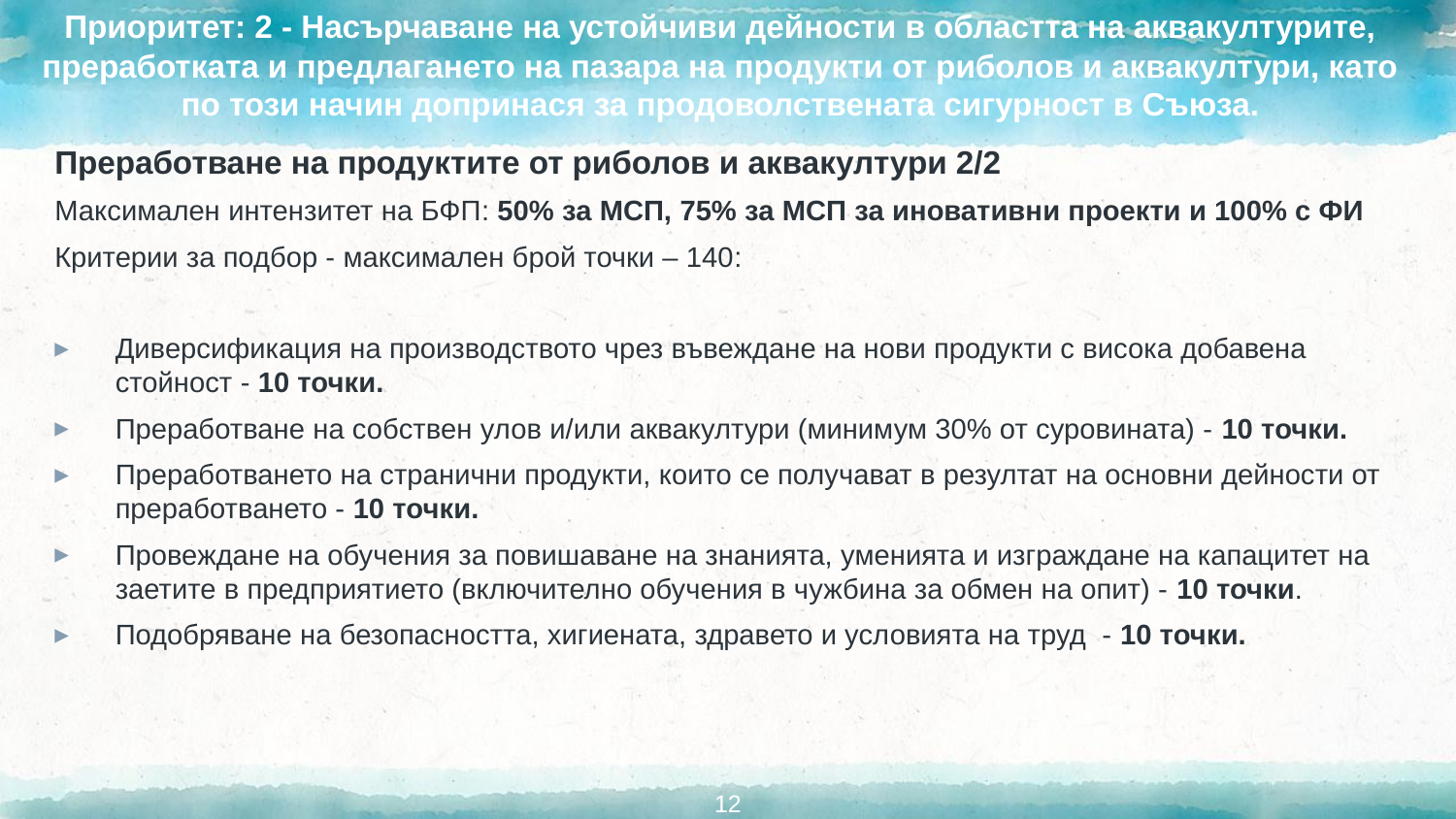

# Приоритет: 2 - Насърчаване на устойчиви дейности в областта на аквакултурите, преработката и предлагането на пазара на продукти от риболов и аквакултури, като по този начин допринася за продоволствената сигурност в Съюза.
Преработване на продуктите от риболов и аквакултури 2/2
Максимален интензитет на БФП: 50% за МСП, 75% за МСП за иновативни проекти и 100% с ФИ
Критерии за подбор - максимален брой точки – 140:

Диверсификация на производството чрез въвеждане на нови продукти с висока добавена стойност - 10 точки.
Преработване на собствен улов и/или аквакултури (минимум 30% от суровината) - 10 точки.
Преработването на странични продукти, които се получават в резултат на основни дейности от преработването - 10 точки.
Провеждане на обучения за повишаване на знанията, уменията и изграждане на капацитет на заетите в предприятието (включително обучения в чужбина за обмен на опит) - 10 точки.
Подобряване на безопасността, хигиената, здравето и условията на труд  - 10 точки.
12